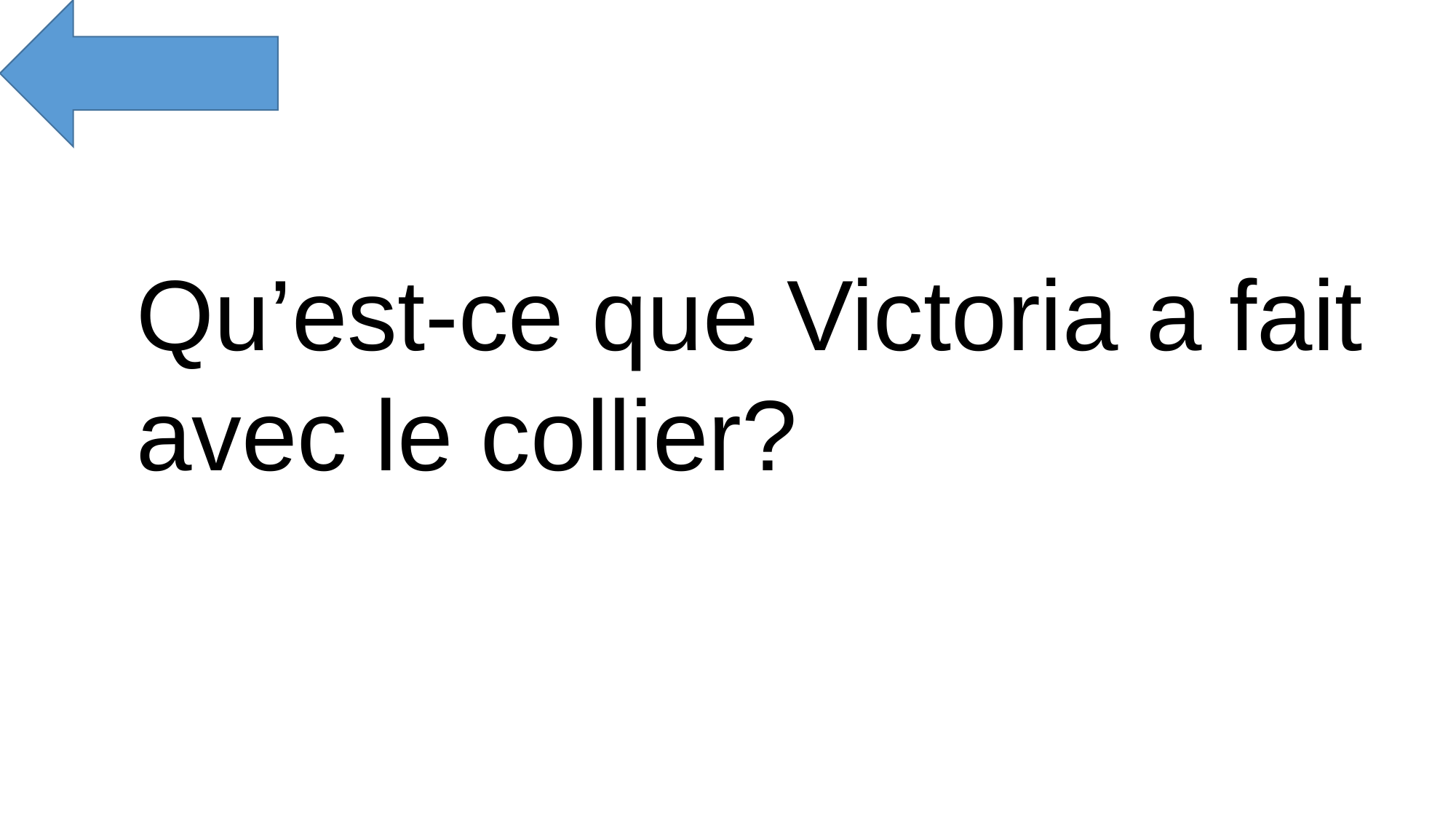

Qu’est-ce que Victoria a fait avec le collier?